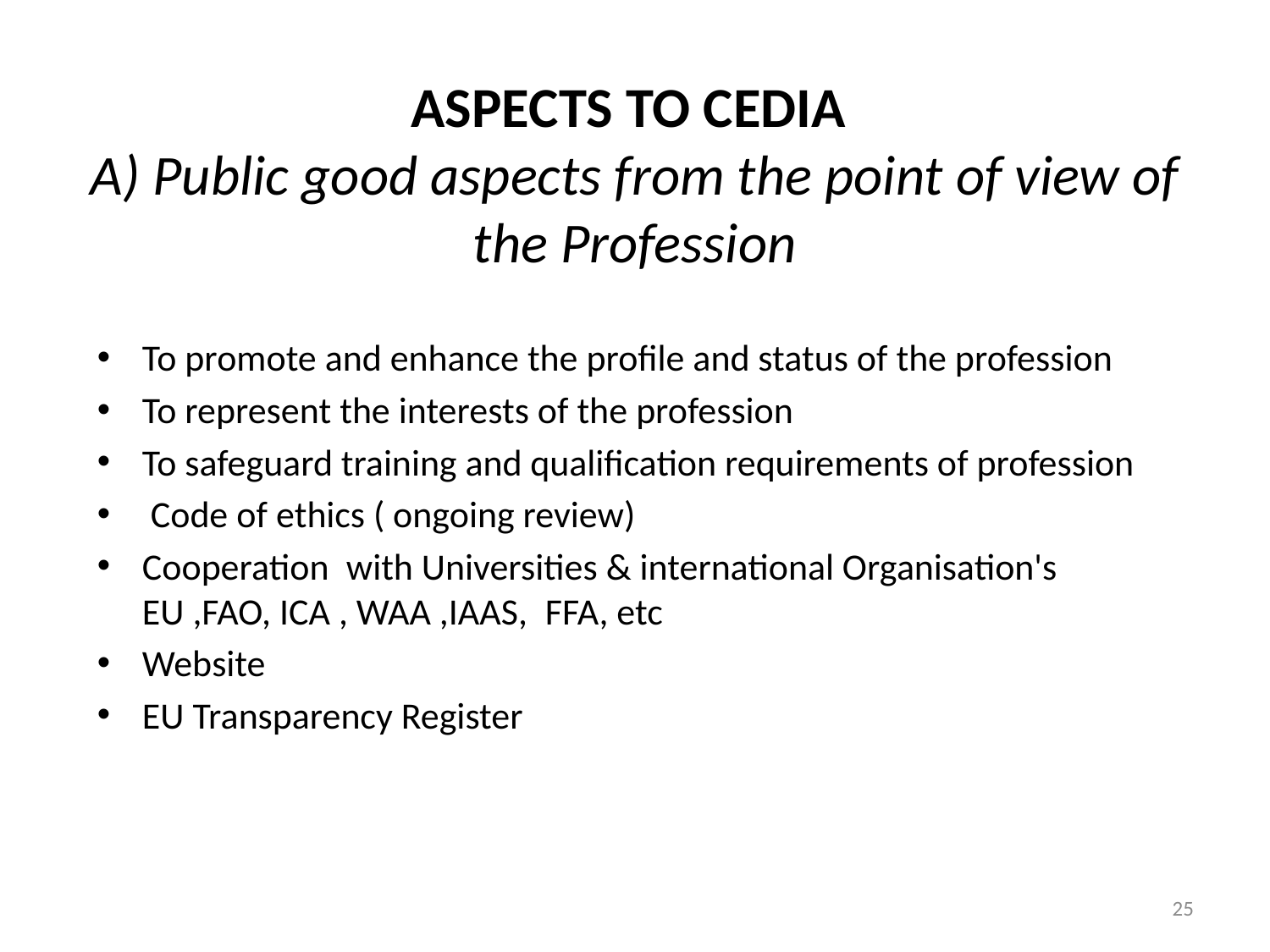

# ASPECTS TO CEDIA A) Public good aspects from the point of view of the Profession
To promote and enhance the profile and status of the profession
To represent the interests of the profession
To safeguard training and qualification requirements of profession
 Code of ethics ( ongoing review)
Cooperation  with Universities & international Organisation's EU ,FAO, ICA , WAA ,IAAS,  FFA, etc
Website
EU Transparency Register

25